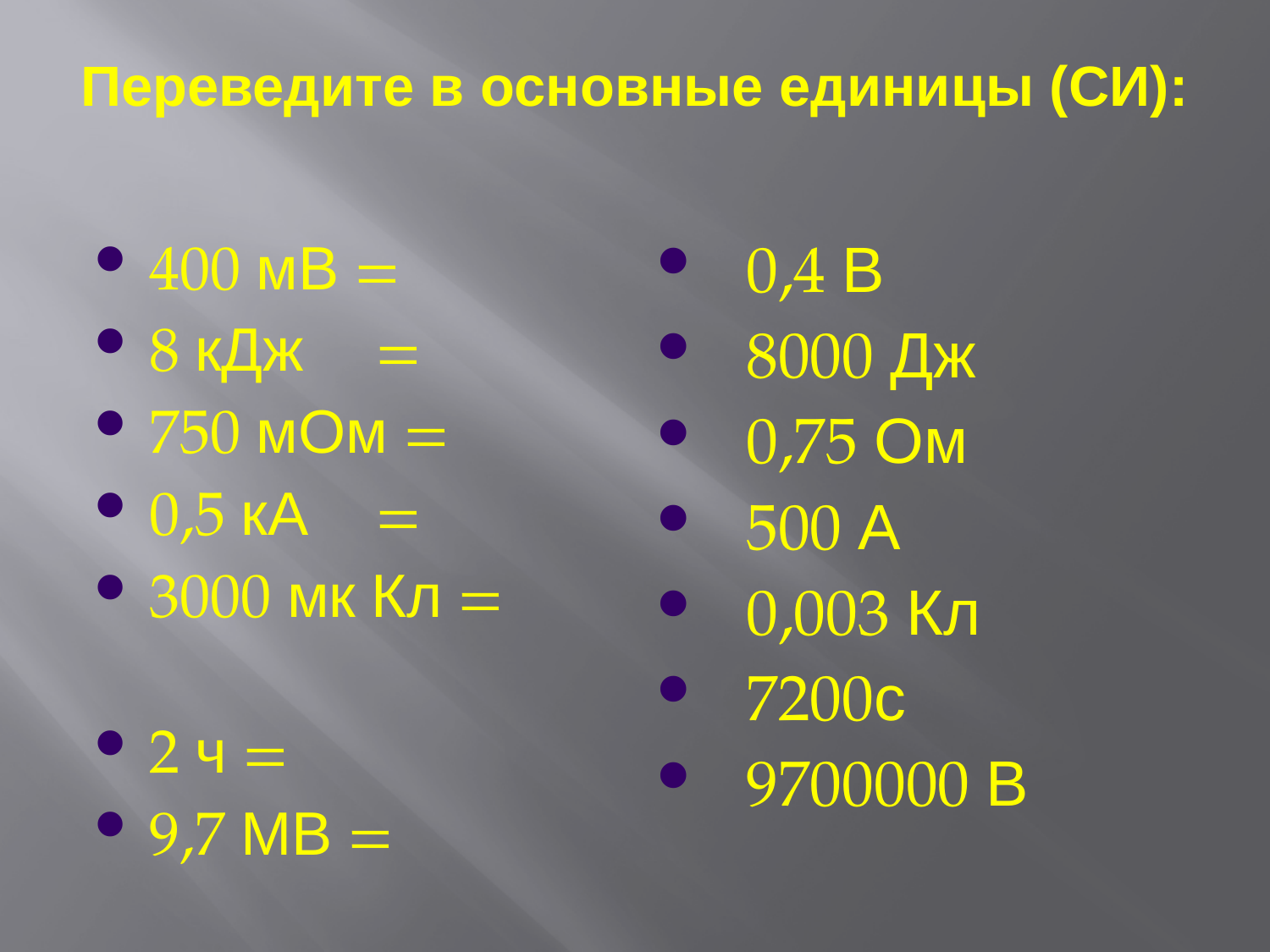

# Переведите в основные единицы (СИ):
400 мВ =
8 кДж	=
750 мОм =
0,5 кА	=
3000 мк Кл =
2 ч =
9,7 МВ =

  0,4 В
  8000 Дж
  0,75 Ом
  500 А
  0,003 Кл
  7200с
  9700000 В